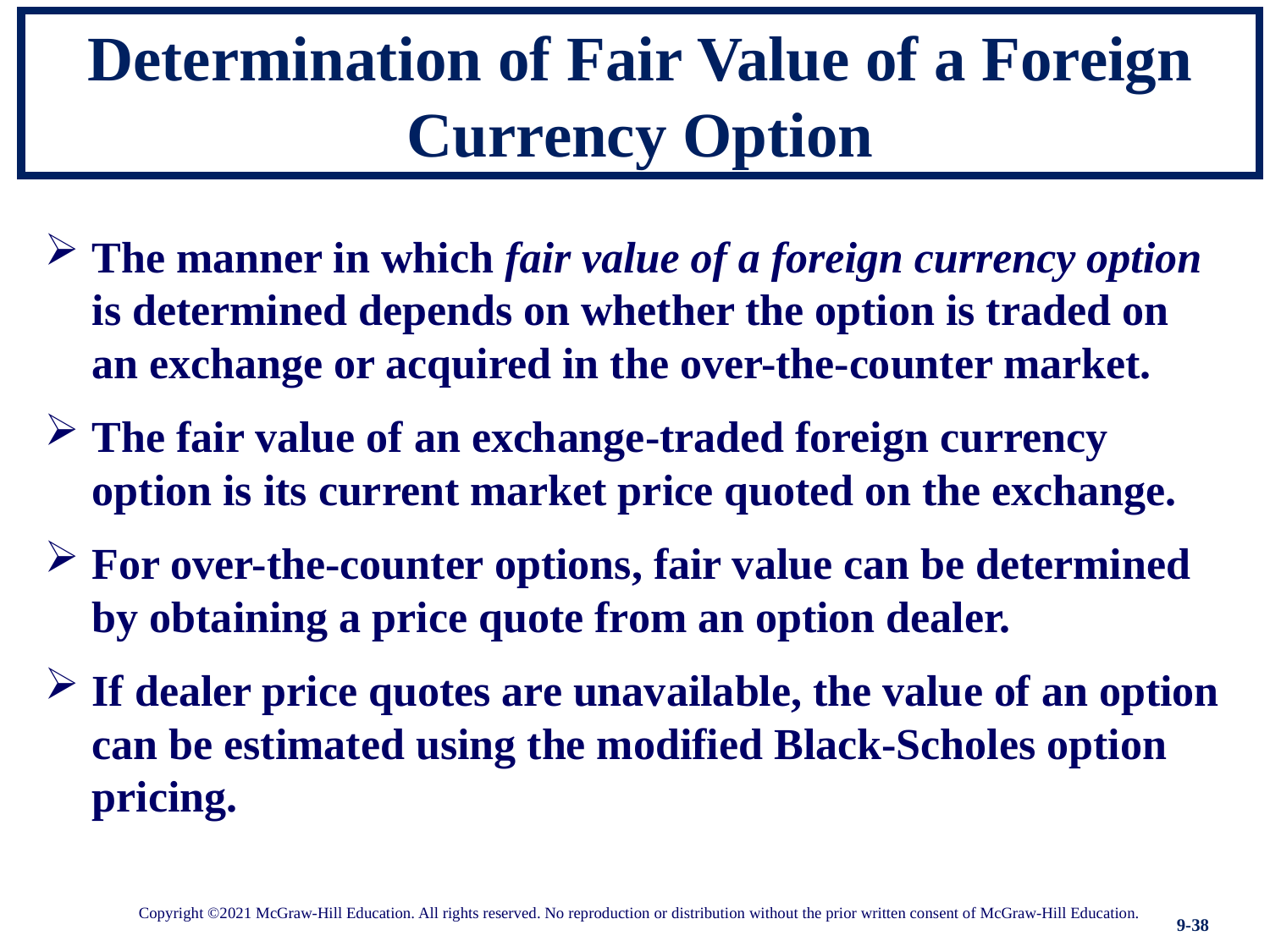

# Determination of Fair Value of a Foreign Currency Option
The manner in which fair value of a foreign currency option is determined depends on whether the option is traded on an exchange or acquired in the over-the-counter market.
The fair value of an exchange-traded foreign currency option is its current market price quoted on the exchange.
For over-the-counter options, fair value can be determined by obtaining a price quote from an option dealer.
If dealer price quotes are unavailable, the value of an option can be estimated using the modified Black-Scholes option pricing.
Copyright ©2021 McGraw-Hill Education. All rights reserved. No reproduction or distribution without the prior written consent of McGraw-Hill Education.
9-38